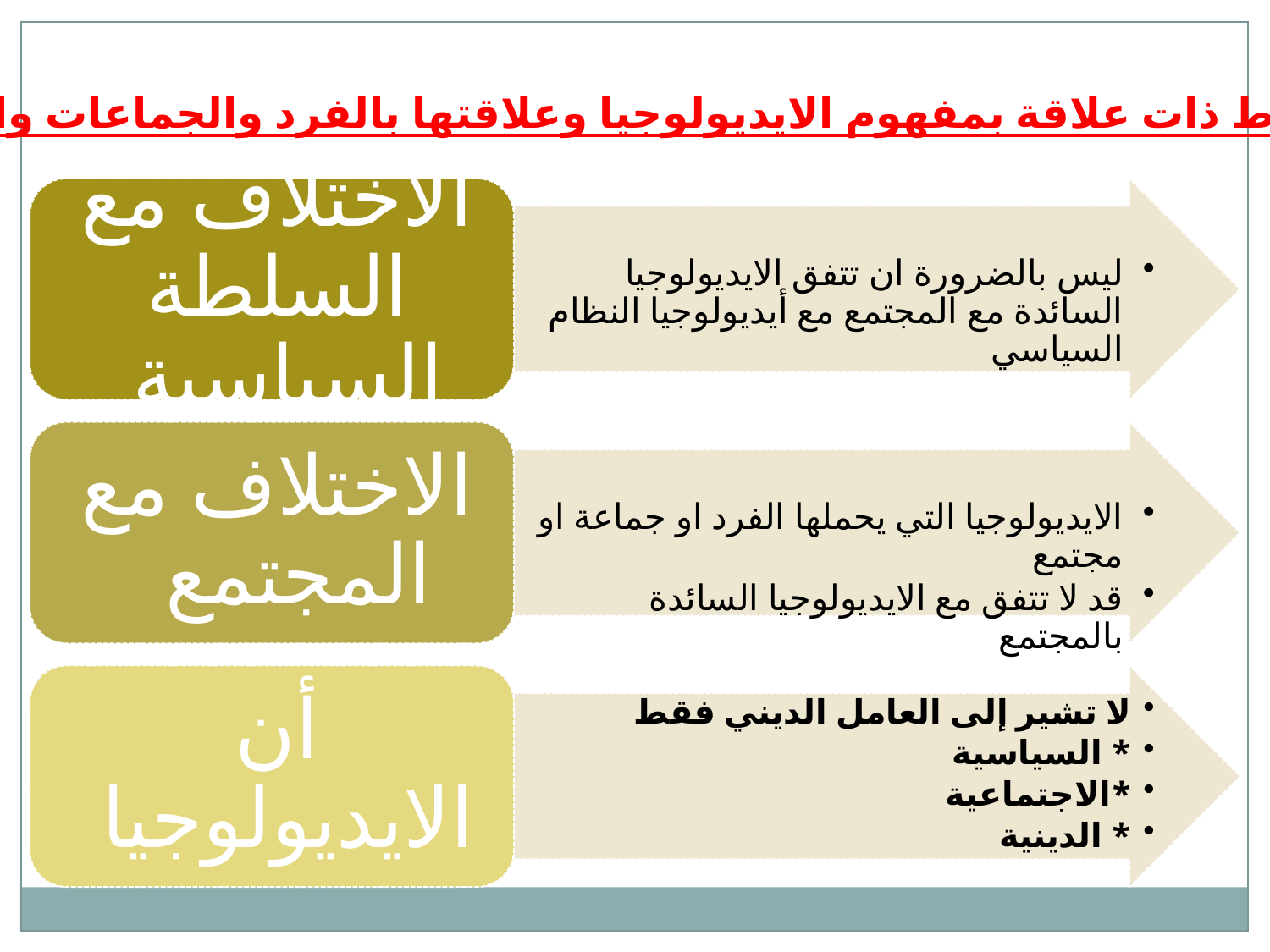

ثلاثة  نقاط ذات علاقة بمفهوم الايديولوجيا وعلاقتها بالفرد والجماعات والمجتمع :

ليس بالضرورة ان تتفق الايديولوجيا السائدة مع المجتمع مع أيديولوجيا النظام السياسي
الاختلاف مع السلطة السياسية

الايديولوجيا التي يحملها الفرد او جماعة او مجتمع
قد لا تتفق مع الايديولوجيا السائدة بالمجتمع
الاختلاف مع المجتمع
لا تشير إلى العامل الديني فقط
* السياسية
*الاجتماعية
* الدينية
أن الايديولوجيا